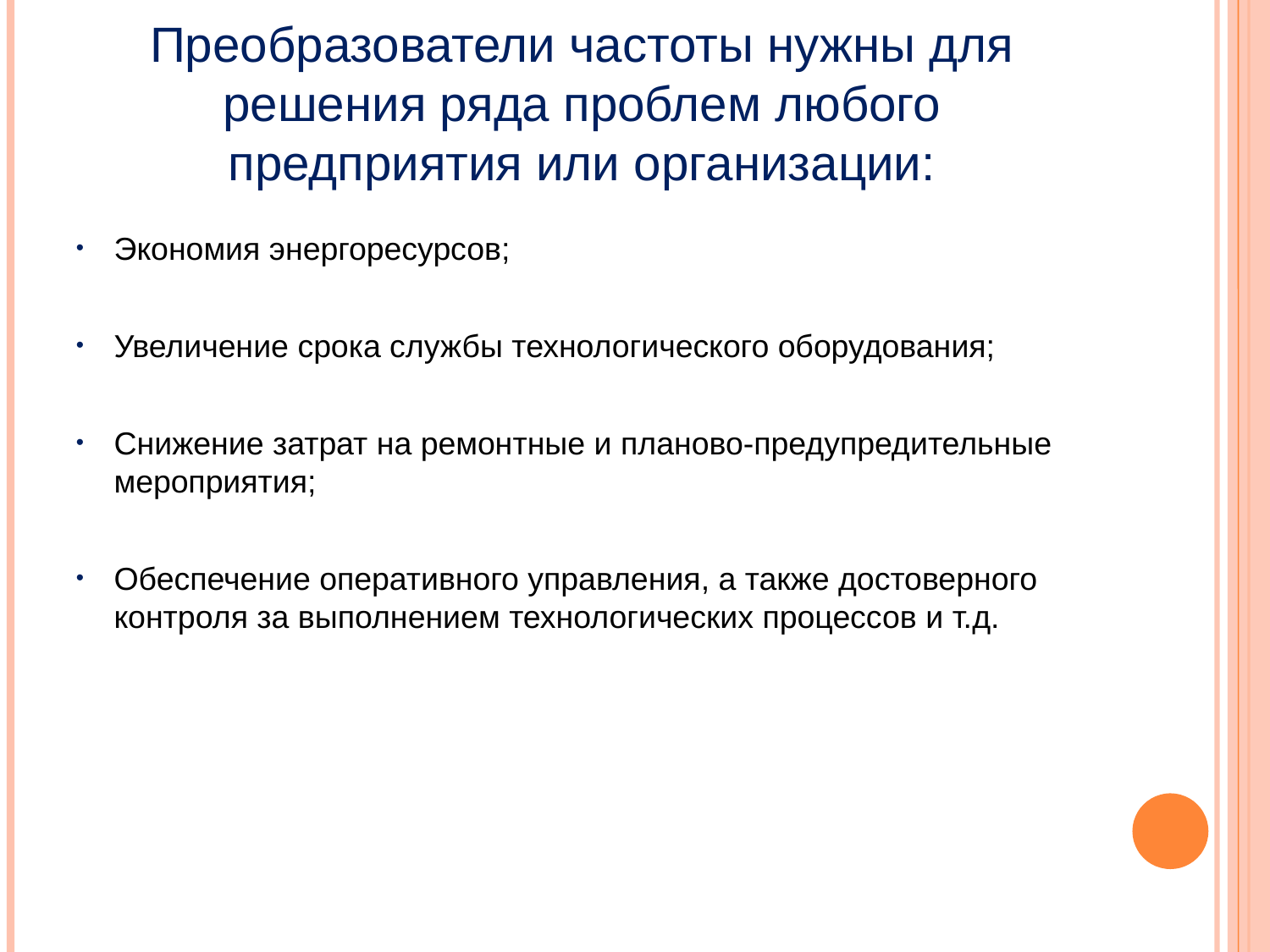

# Преобразователи частоты нужны для решения ряда проблем любого предприятия или организации:
Экономия энергоресурсов;

Увеличение срока службы технологического оборудования;

Снижение затрат на ремонтные и планово-предупредительные мероприятия;

Обеспечение оперативного управления, а также достоверного контроля за выполнением технологических процессов и т.д.